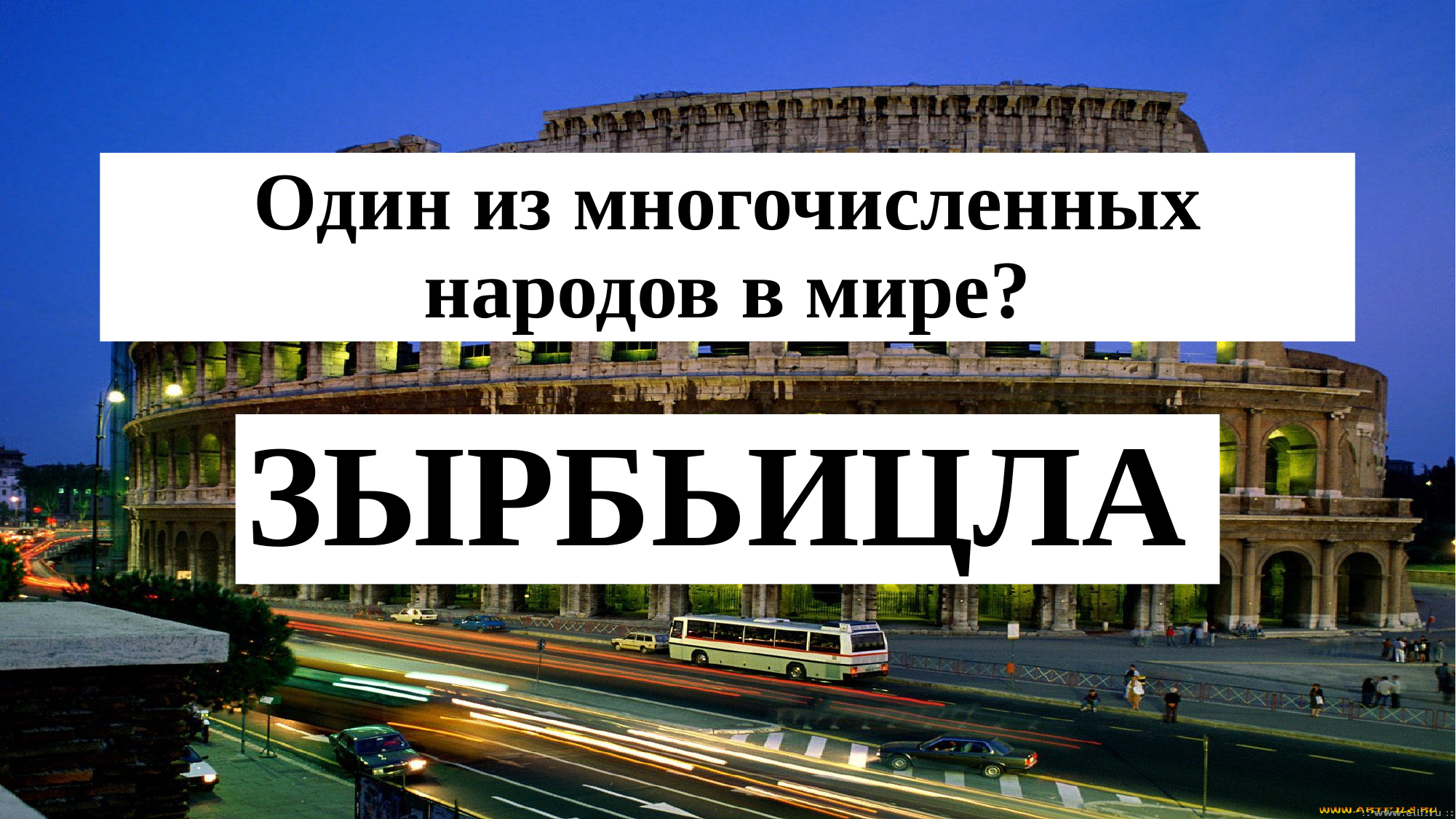

# Один из многочисленных народов в мире?
ЗЫРБЬИЦЛА